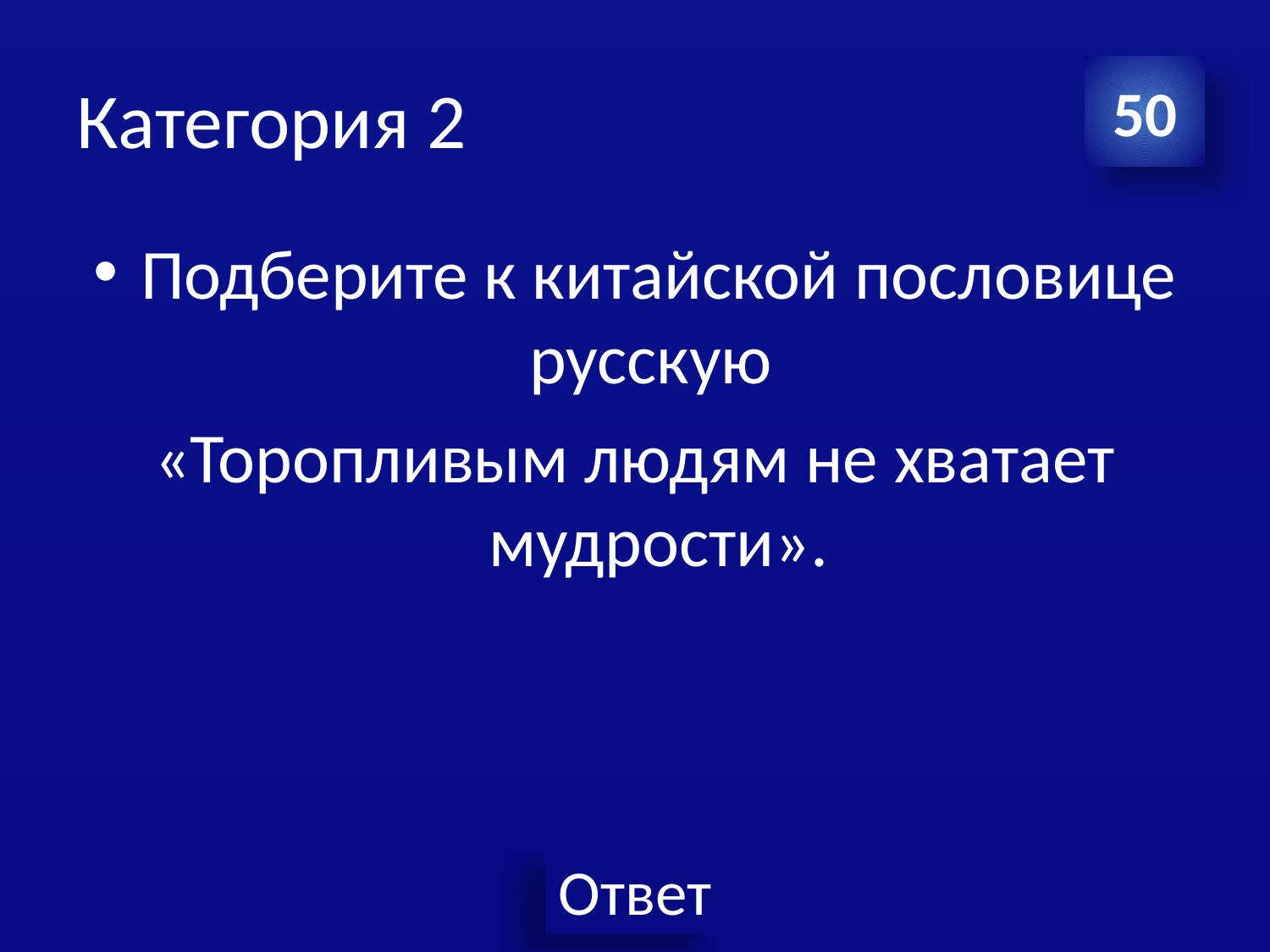

# Категория 2
50
Подберите к китайской пословице русскую
«Торопливым людям не хватает мудрости».